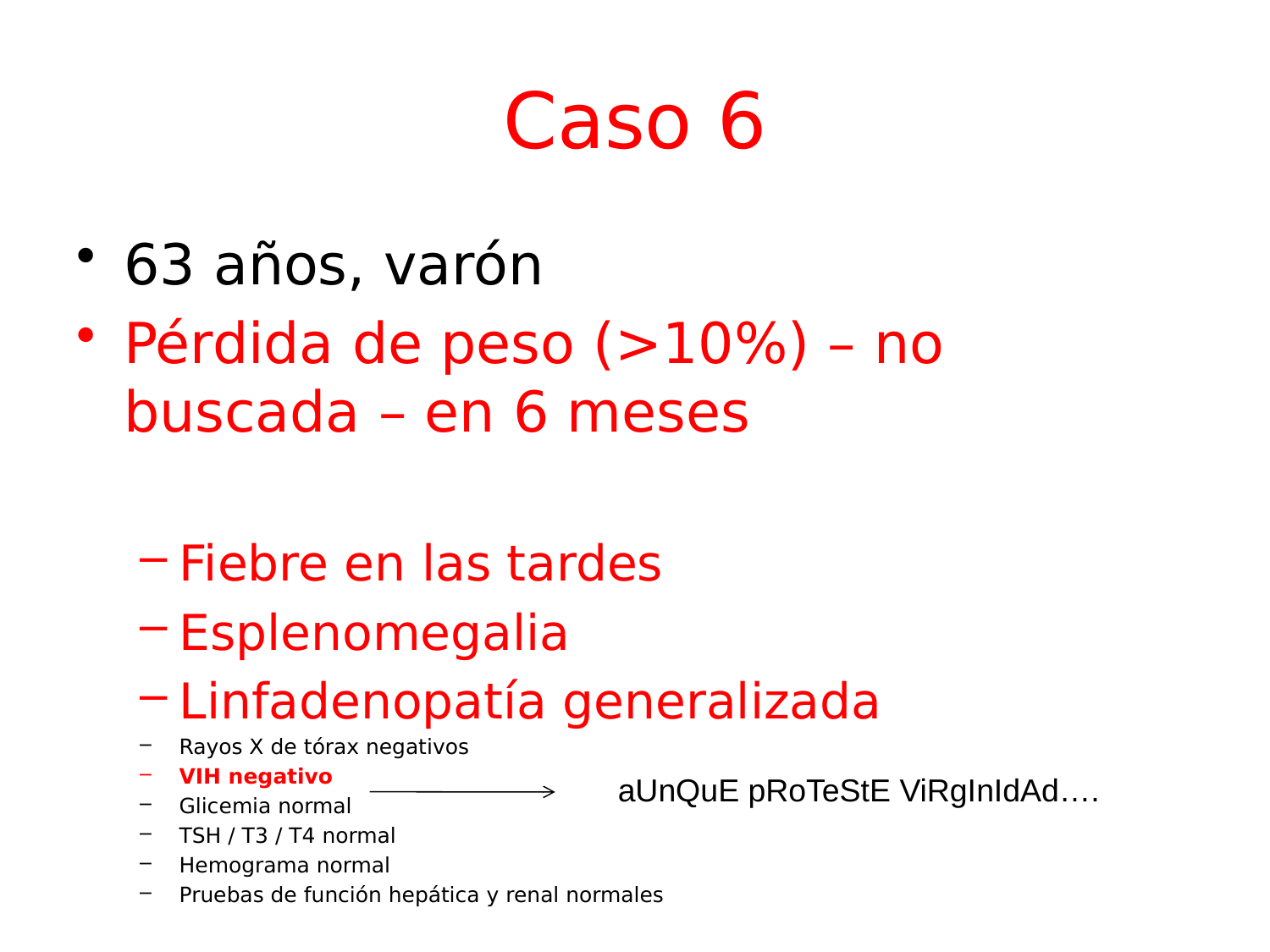

# Caso 6
63 años, varón
Pérdida de peso (>10%) – no buscada – en 6 meses

Fiebre en las tardes
Esplenomegalia
Linfadenopatía generalizada
Rayos X de tórax negativos
VIH negativo
Glicemia normal
TSH / T3 / T4 normal
Hemograma normal
Pruebas de función hepática y renal normales

aUnQuE pRoTeStE ViRgInIdAd….